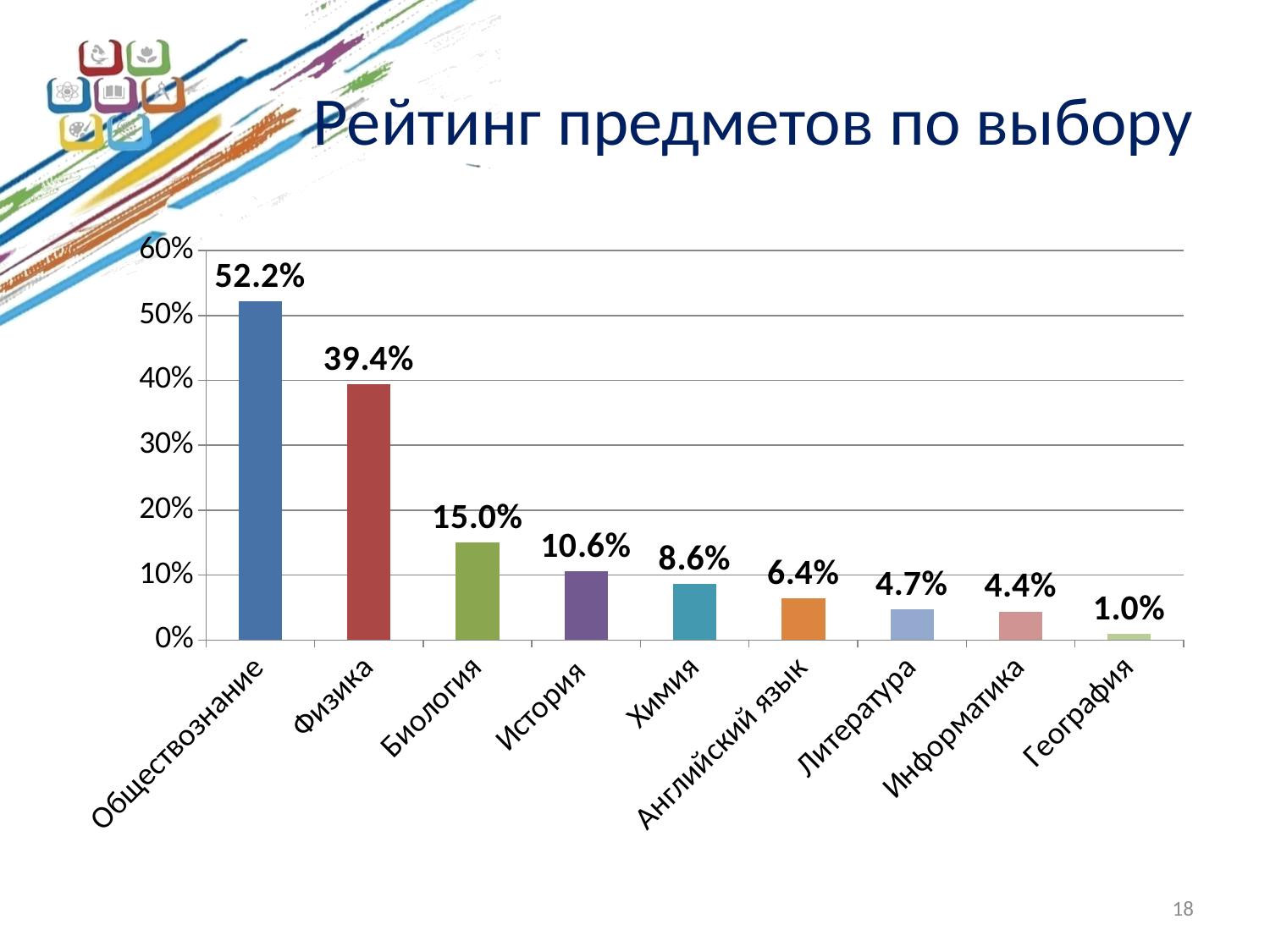

# Рейтинг предметов по выбору

### Chart

| Category | % от общего числа |
|---|---|
| Обществознание | 0.522 |
| Физика | 0.39400000000000057 |
| Биология | 0.15000000000000022 |
| История  | 0.10600000000000002 |
| Химия | 0.08600000000000002 |
| Английский язык | 0.06400000000000011 |
| Литература | 0.047000000000000014 |
| Информатика | 0.044 |
| География | 0.010000000000000005 |
18